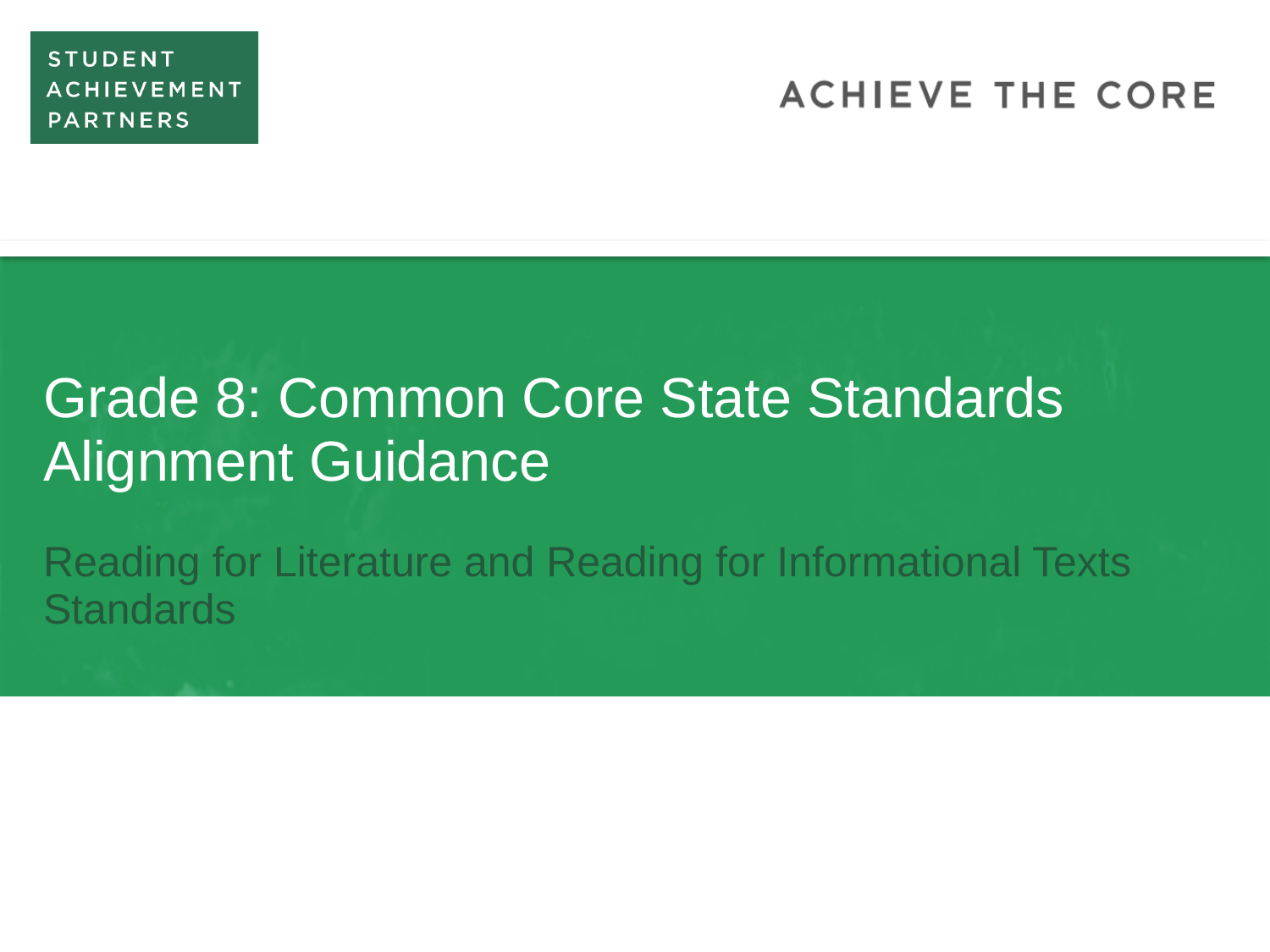

# Grade 8: Common Core State Standards Alignment Guidance
Reading for Literature and Reading for Informational Texts Standards